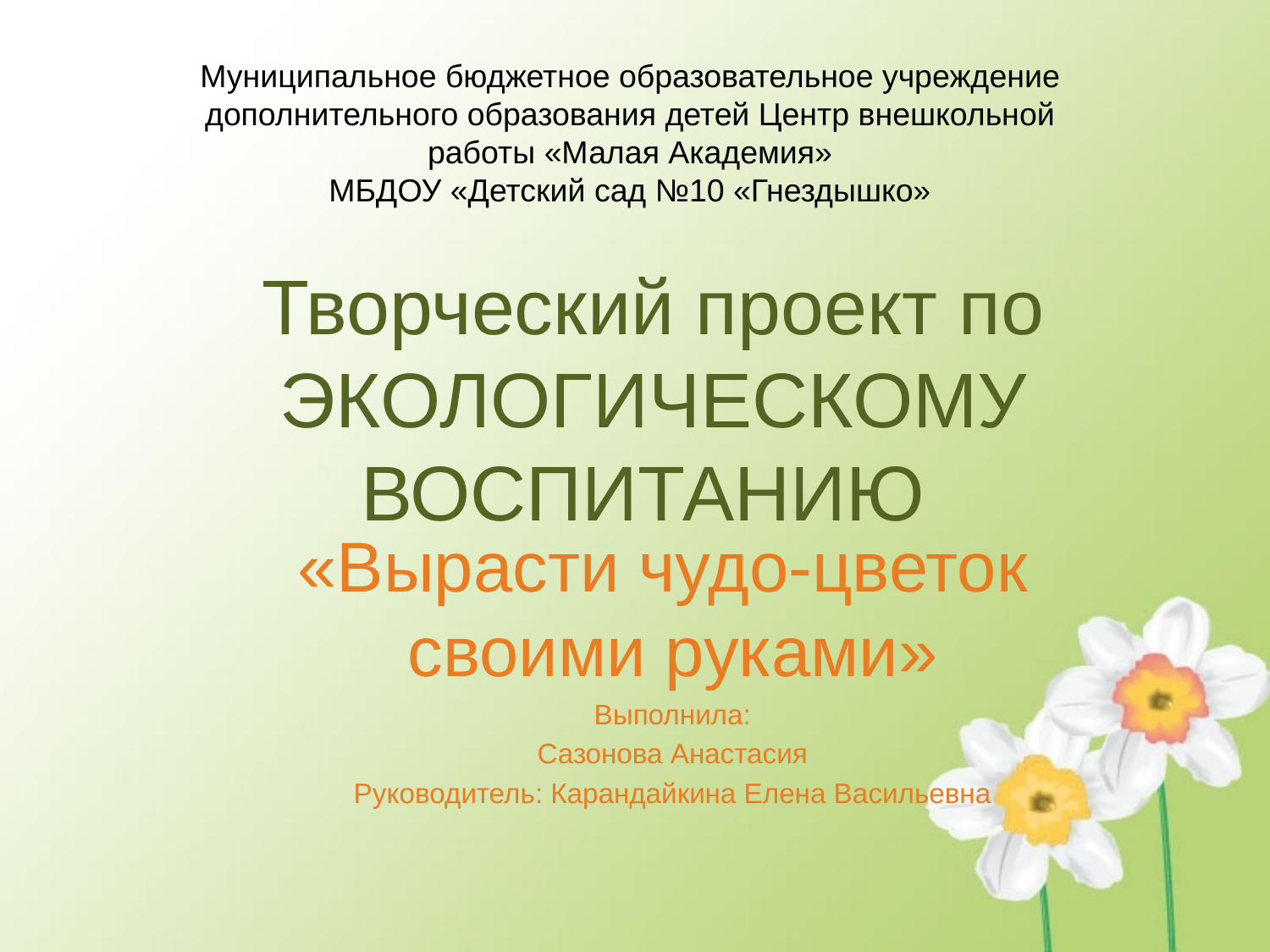

Муниципальное бюджетное образовательное учреждение дополнительного образования детей Центр внешкольной работы «Малая Академия»
МБДОУ «Детский сад №10 «Гнездышко»
# Творческий проект по ЭКОЛОГИЧЕСКОМУ ВОСПИТАНИЮ

«Вырасти чудо-цветок  своими руками»
Выполнила:
Сазонова Анастасия
Руководитель: Карандайкина Елена Васильевна